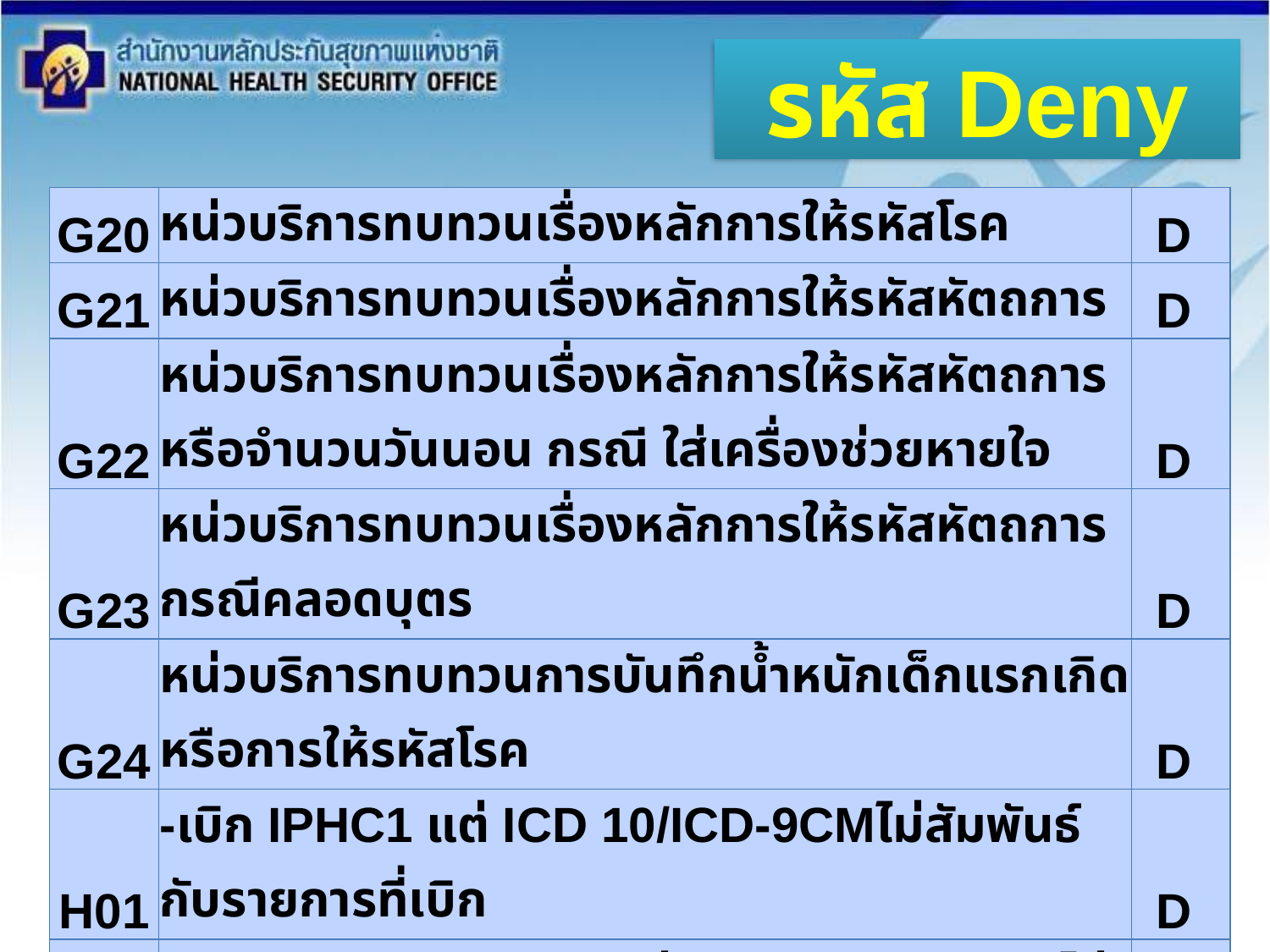

# รหัส Deny
| G20 | หน่วบริการทบทวนเรื่องหลักการให้รหัสโรค | D |
| --- | --- | --- |
| G21 | หน่วบริการทบทวนเรื่องหลักการให้รหัสหัตถการ | D |
| G22 | หน่วบริการทบทวนเรื่องหลักการให้รหัสหัตถการ หรือจำนวนวันนอน กรณี ใส่เครื่องช่วยหายใจ | D |
| G23 | หน่วบริการทบทวนเรื่องหลักการให้รหัสหัตถการ กรณีคลอดบุตร | D |
| G24 | หน่วบริการทบทวนการบันทึกน้ำหนักเด็กแรกเกิดหรือการให้รหัสโรค | D |
| H01 | -เบิก IPHC1 แต่ ICD 10/ICD-9CMไม่สัมพันธ์กับรายการที่เบิก | D |
| H02 | -เบิก OPHC / IPHC2 แต่ ICD 10/ICD-9CMไม่สัมพันธ์กับรายการที่เบิก | D |
| I04 | - ICD-10 / ICD-9CM ไม่สัมพันธ์กับรายการ Instrument ที่ขอเบิก | D |
| I06 | - ICD-10 / ICD-9CM และรายการ Instrument ไม่สัมพันธ์กับประเภทการเข้ารับบริการ ( OP / IP ) | D |